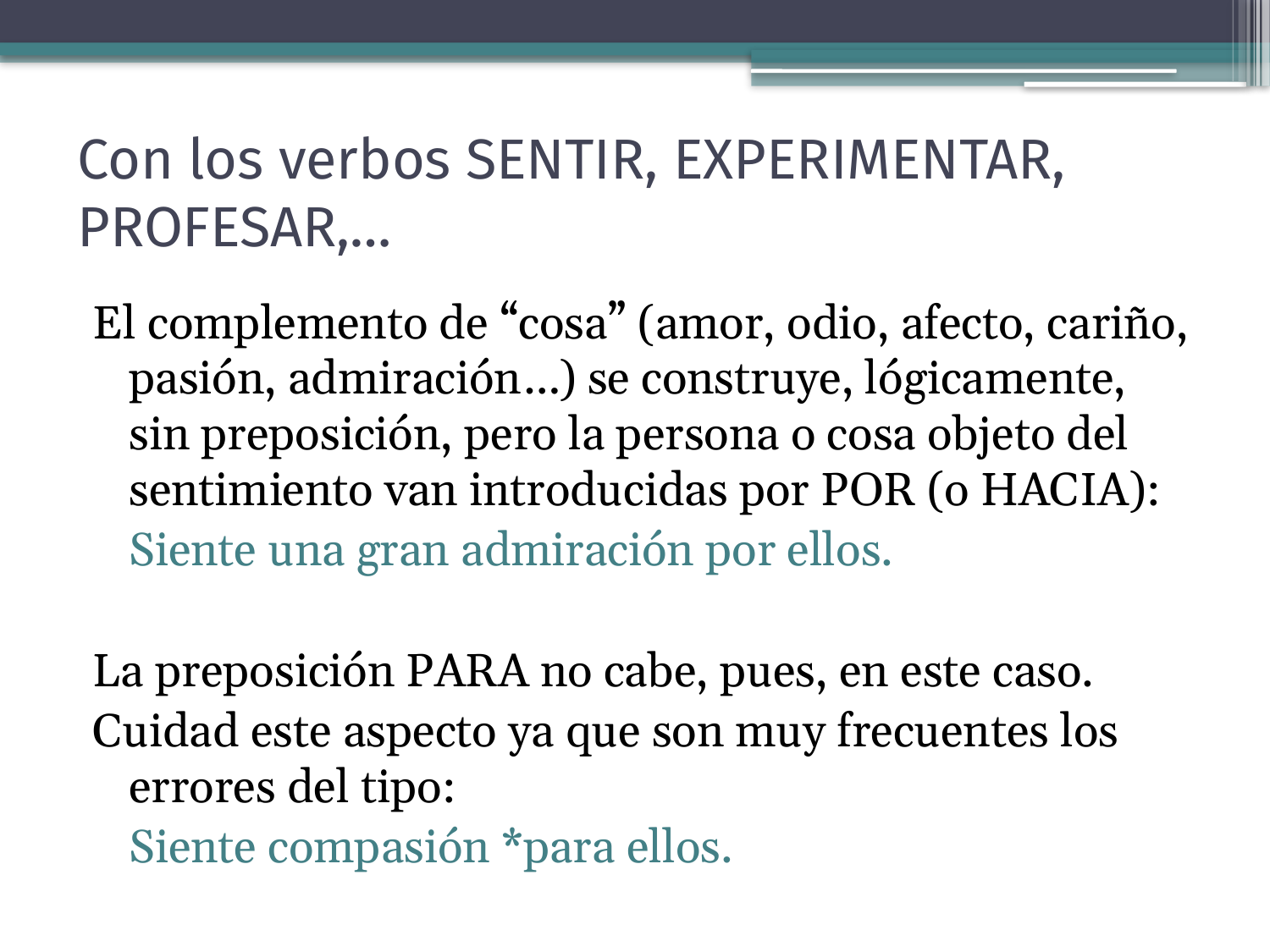

# Con los verbos SENTIR, EXPERIMENTAR, PROFESAR,…
El complemento de “cosa” (amor, odio, afecto, cariño, pasión, admiración…) se construye, lógicamente, sin preposición, pero la persona o cosa objeto del sentimiento van introducidas por POR (o HACIA):
		Siente una gran admiración por ellos.

La preposición PARA no cabe, pues, en este caso.
Cuidad este aspecto ya que son muy frecuentes los errores del tipo:
		Siente compasión *para ellos.